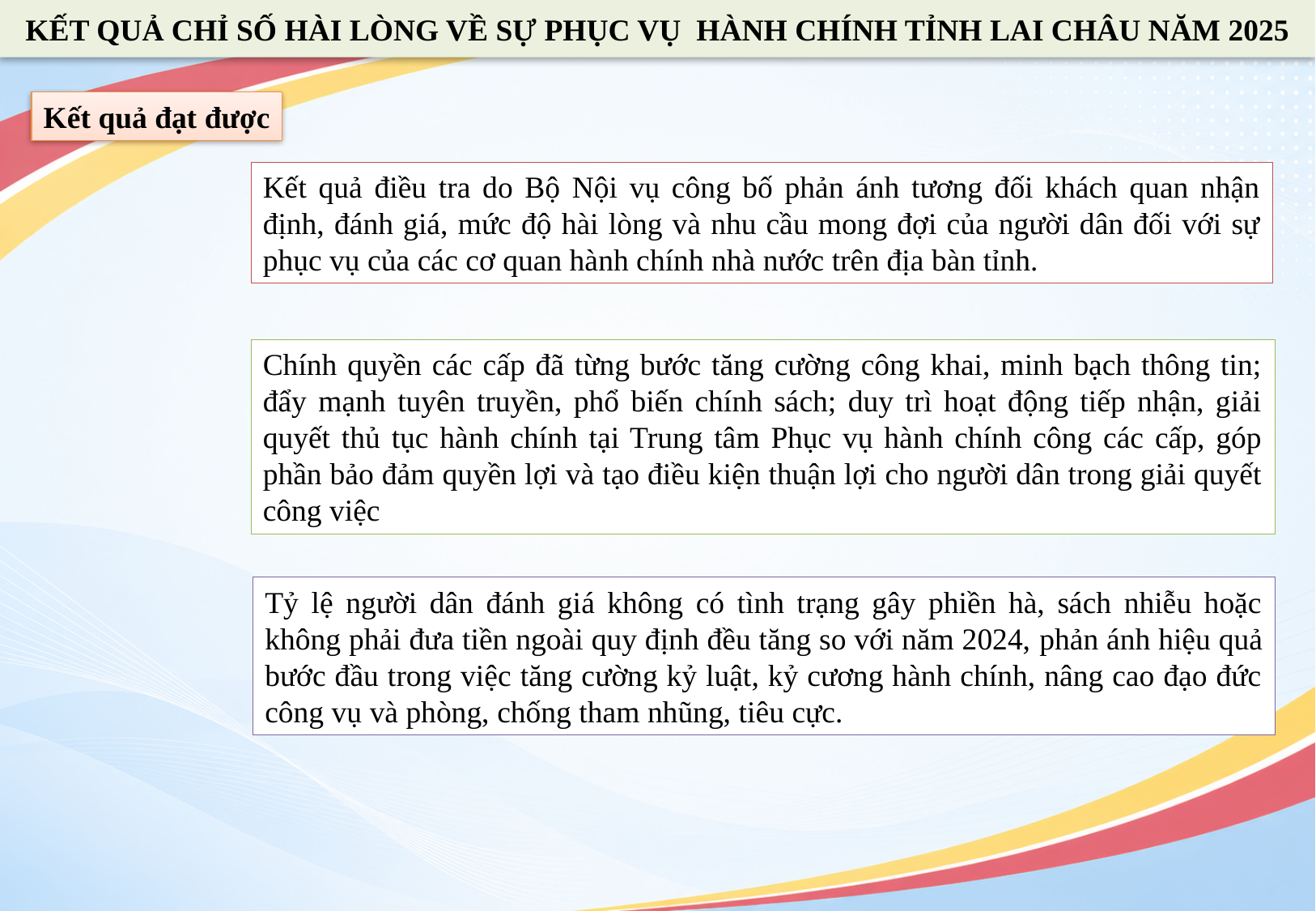

KẾT QUẢ CHỈ SỐ HÀI LÒNG VỀ SỰ PHỤC VỤ  HÀNH CHÍNH TỈNH LAI CHÂU NĂM 2025
Kết quả đạt được
Kết quả điều tra do Bộ Nội vụ công bố phản ánh tương đối khách quan nhận định, đánh giá, mức độ hài lòng và nhu cầu mong đợi của người dân đối với sự phục vụ của các cơ quan hành chính nhà nước trên địa bàn tỉnh.
Chính quyền các cấp đã từng bước tăng cường công khai, minh bạch thông tin; đẩy mạnh tuyên truyền, phổ biến chính sách; duy trì hoạt động tiếp nhận, giải quyết thủ tục hành chính tại Trung tâm Phục vụ hành chính công các cấp, góp phần bảo đảm quyền lợi và tạo điều kiện thuận lợi cho người dân trong giải quyết công việc
Tỷ lệ người dân đánh giá không có tình trạng gây phiền hà, sách nhiễu hoặc không phải đưa tiền ngoài quy định đều tăng so với năm 2024, phản ánh hiệu quả bước đầu trong việc tăng cường kỷ luật, kỷ cương hành chính, nâng cao đạo đức công vụ và phòng, chống tham nhũng, tiêu cực.